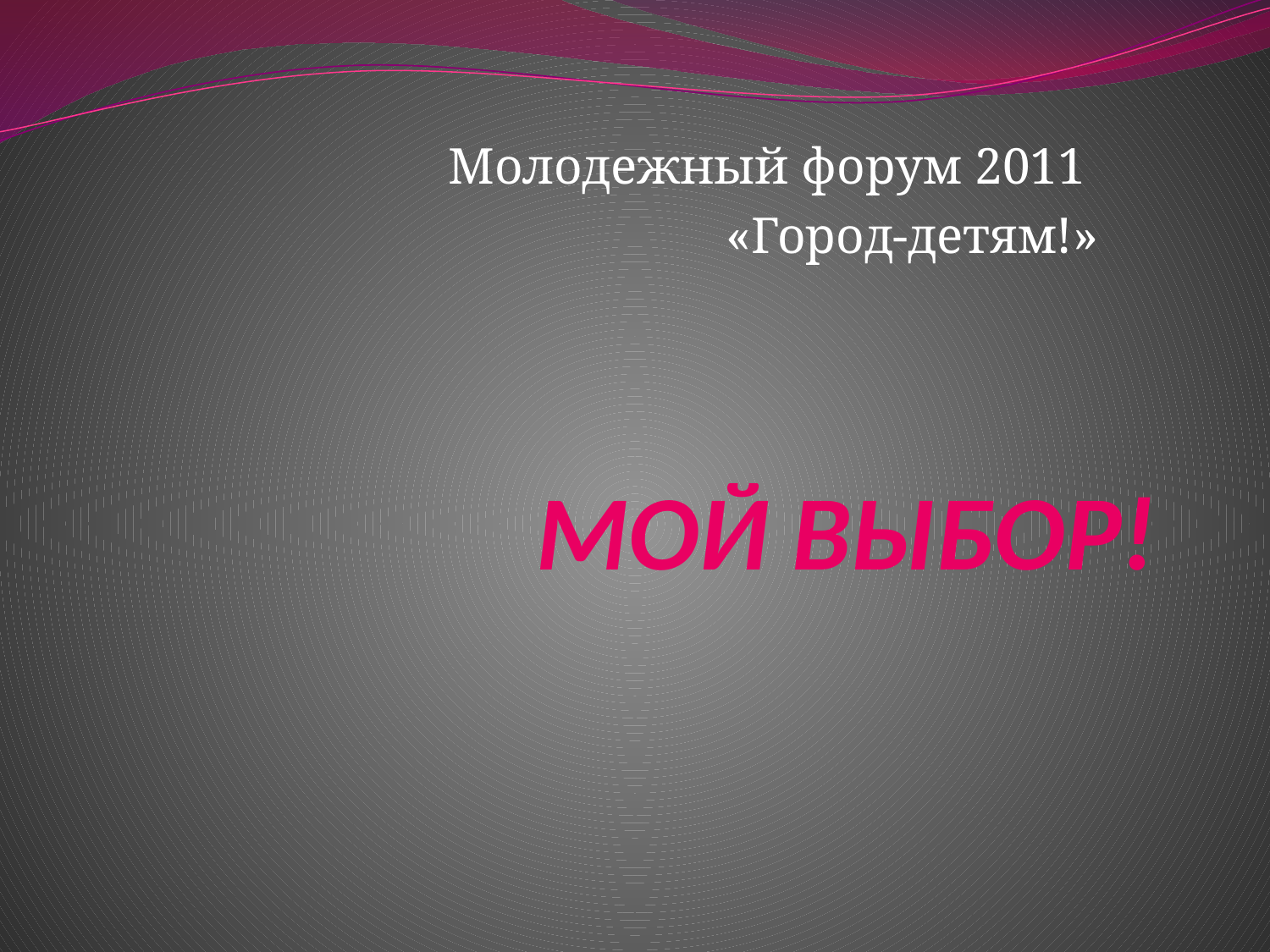

Молодежный форум 2011
«Город-детям!»
# МОЙ ВЫБОР!